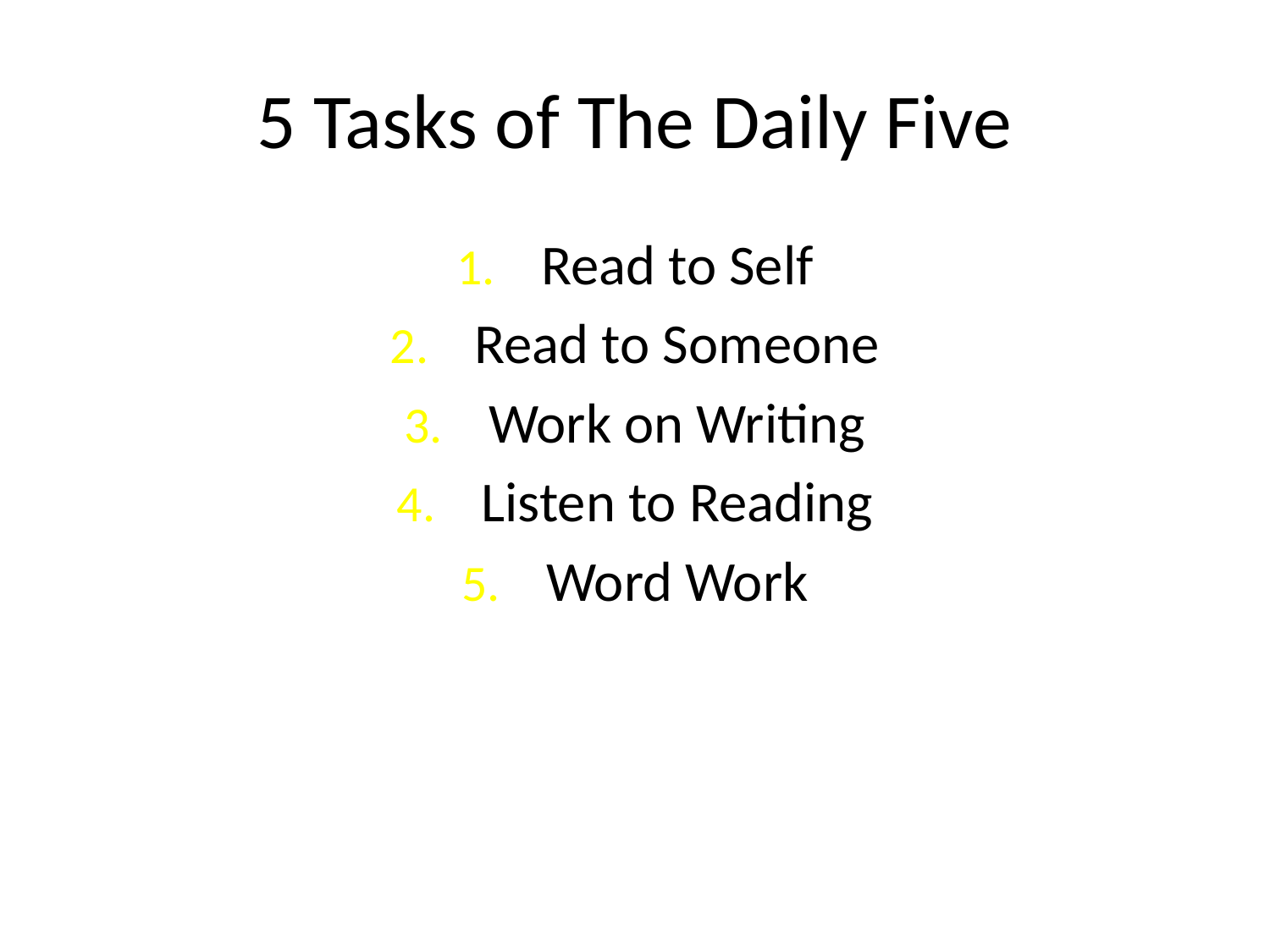

# 5 Tasks of The Daily Five
Read to Self
Read to Someone
Work on Writing
Listen to Reading
Word Work